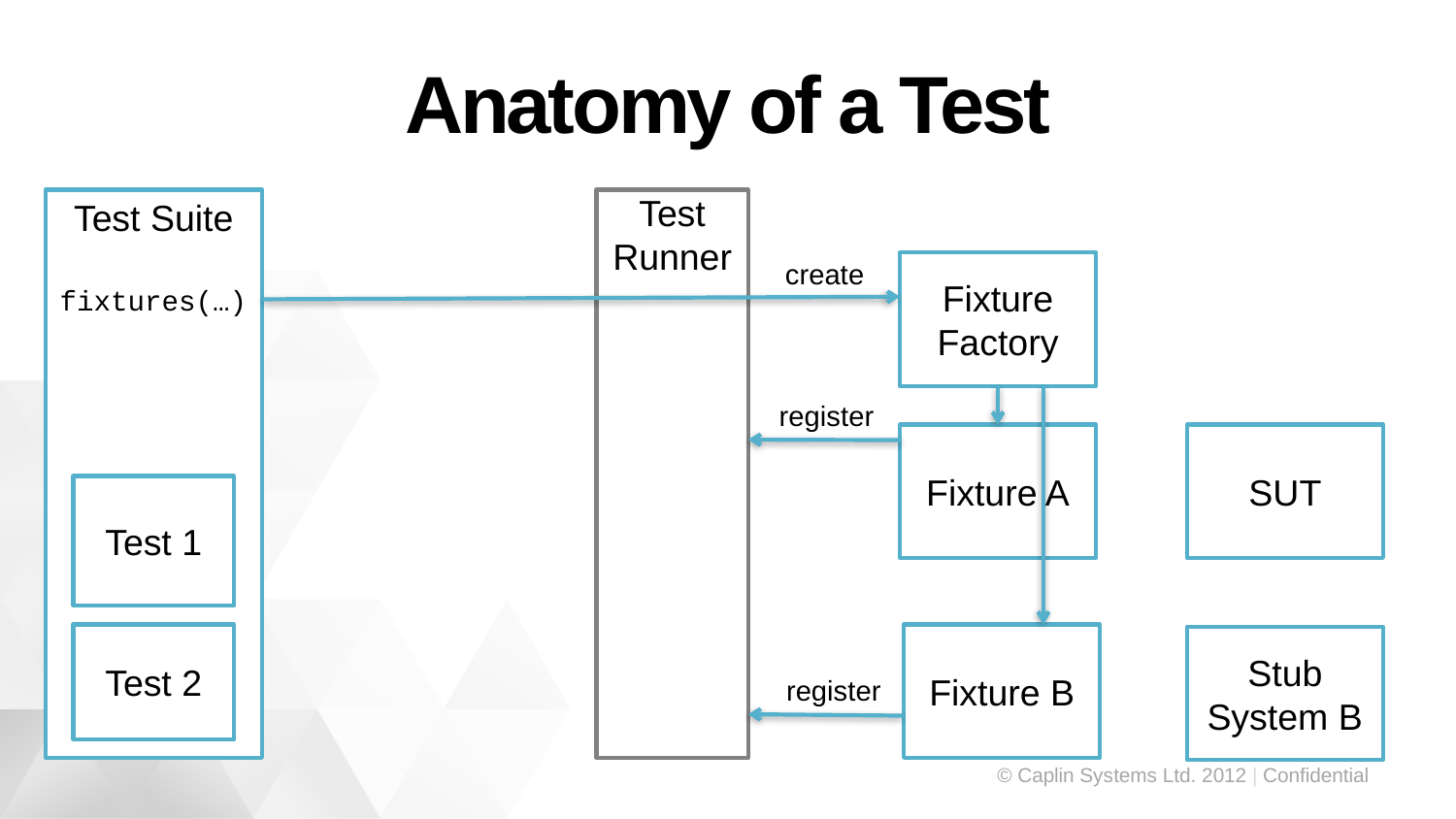

# Anatomy of a Test

Test Suite

fixtures(…)

Test Runner

create
Fixture
Factory
register
Fixture A
SUT
Test 1
Test 2
Fixture B
Stub System B
register